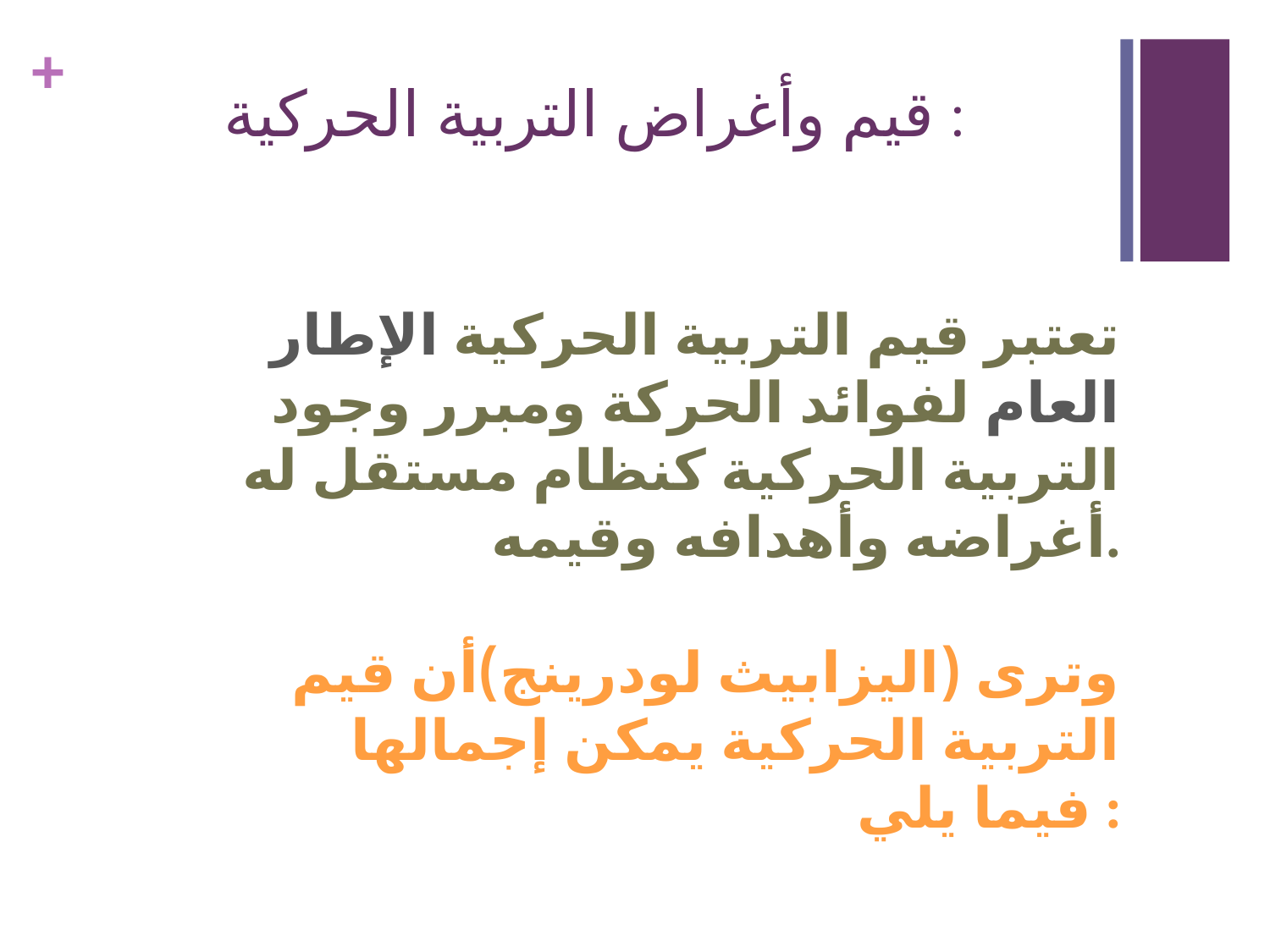

# قيم وأغراض التربية الحركية :
تعتبر قيم التربية الحركية الإطار العام لفوائد الحركة ومبرر وجود التربية الحركية كنظام مستقل له أغراضه وأهدافه وقيمه.

وترى (اليزابيث لودرينج)أن قيم التربية الحركية يمكن إجمالها فيما يلي :